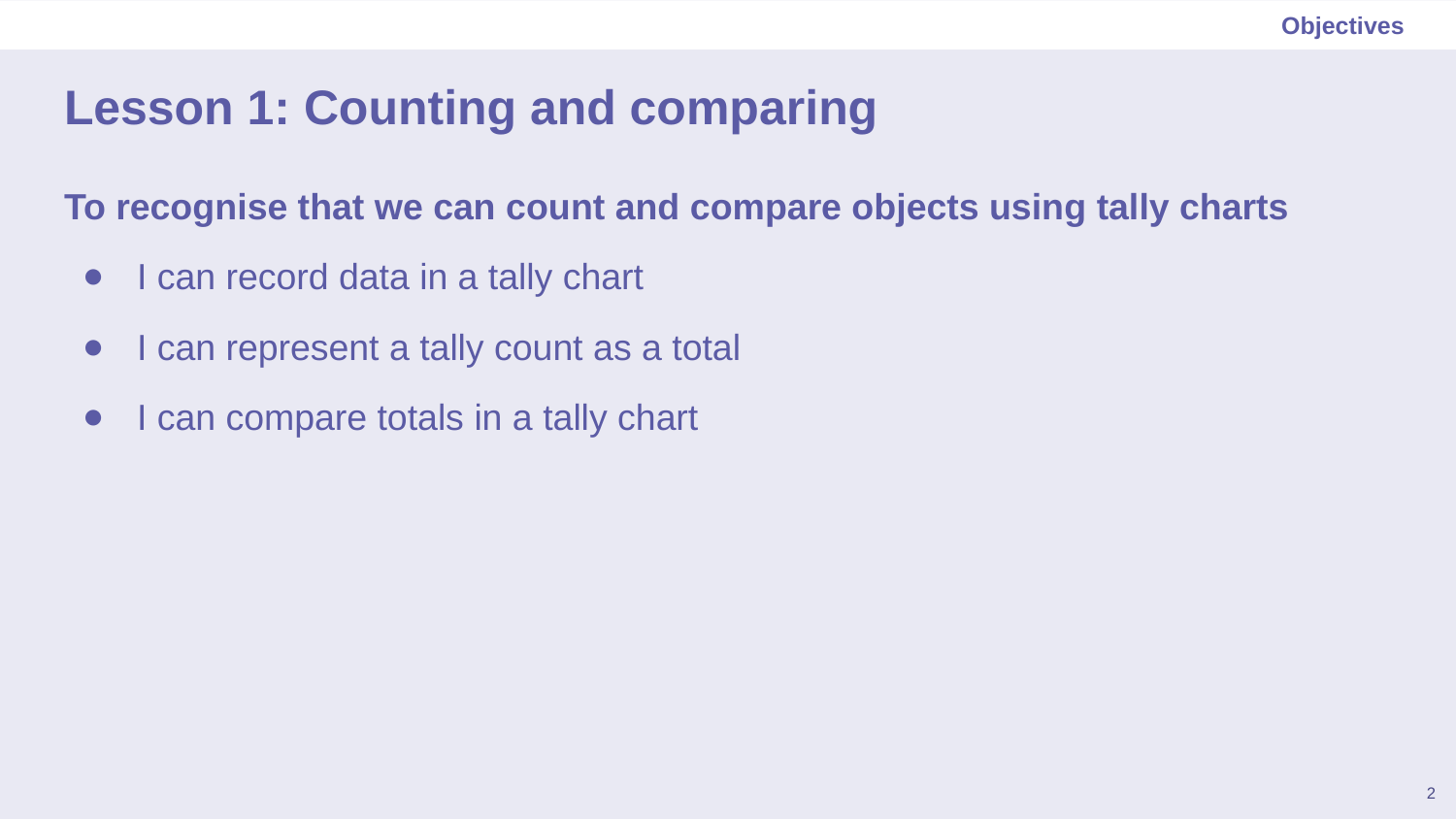

Objectives
# Lesson 1: Counting and comparing
To recognise that we can count and compare objects using tally charts
I can record data in a tally chart
I can represent a tally count as a total
I can compare totals in a tally chart

2